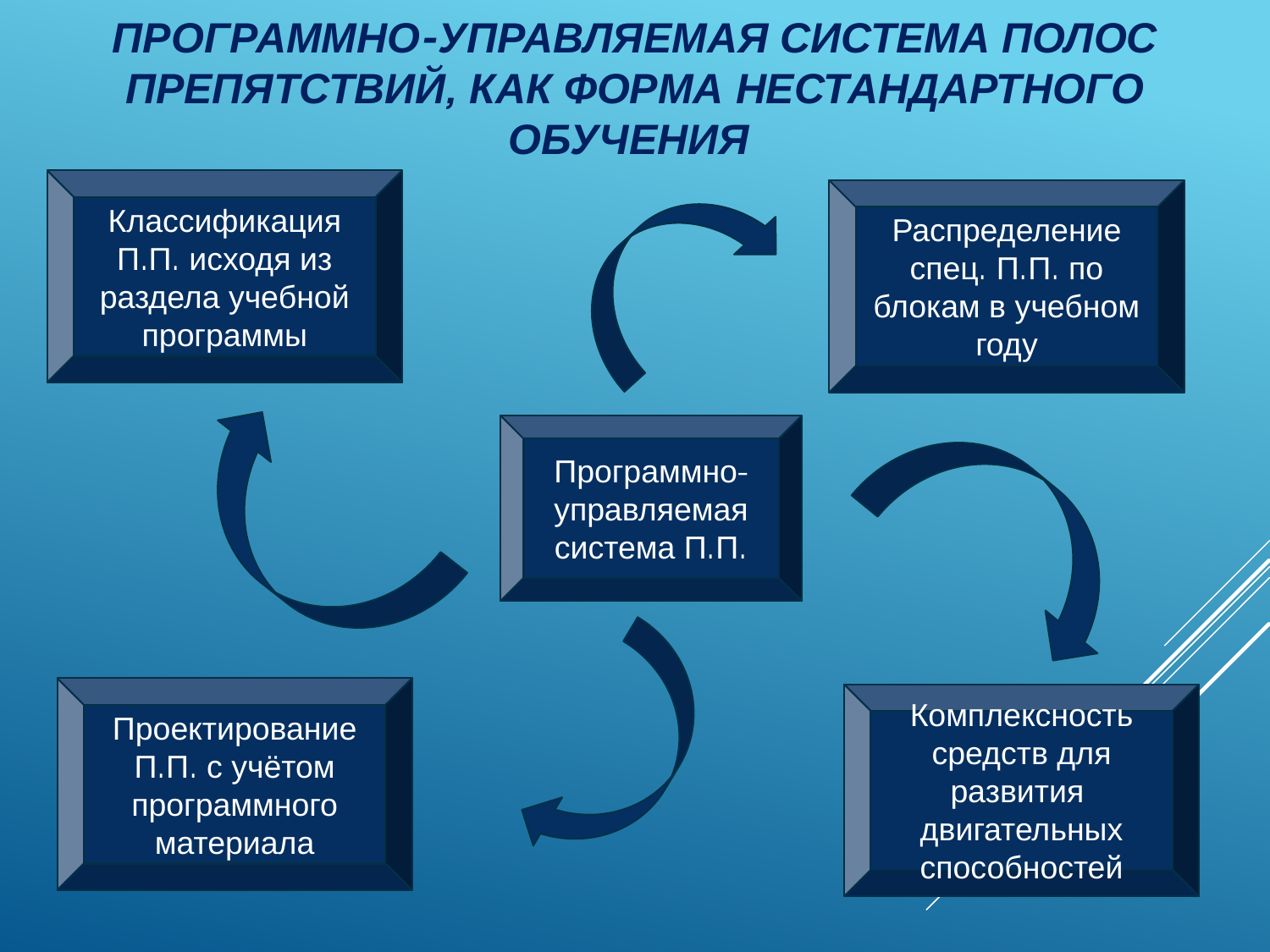

Программно-управляемая система полос препятствий, как форма нестандартного обучения
Классификация П.П. исходя из раздела учебной программы
Распределение спец. П.П. по блокам в учебном году

Программно-управляемая система П.П.

Проектирование П.П. с учётом программного материала
Комплексность средств для развития  двигательных способностей